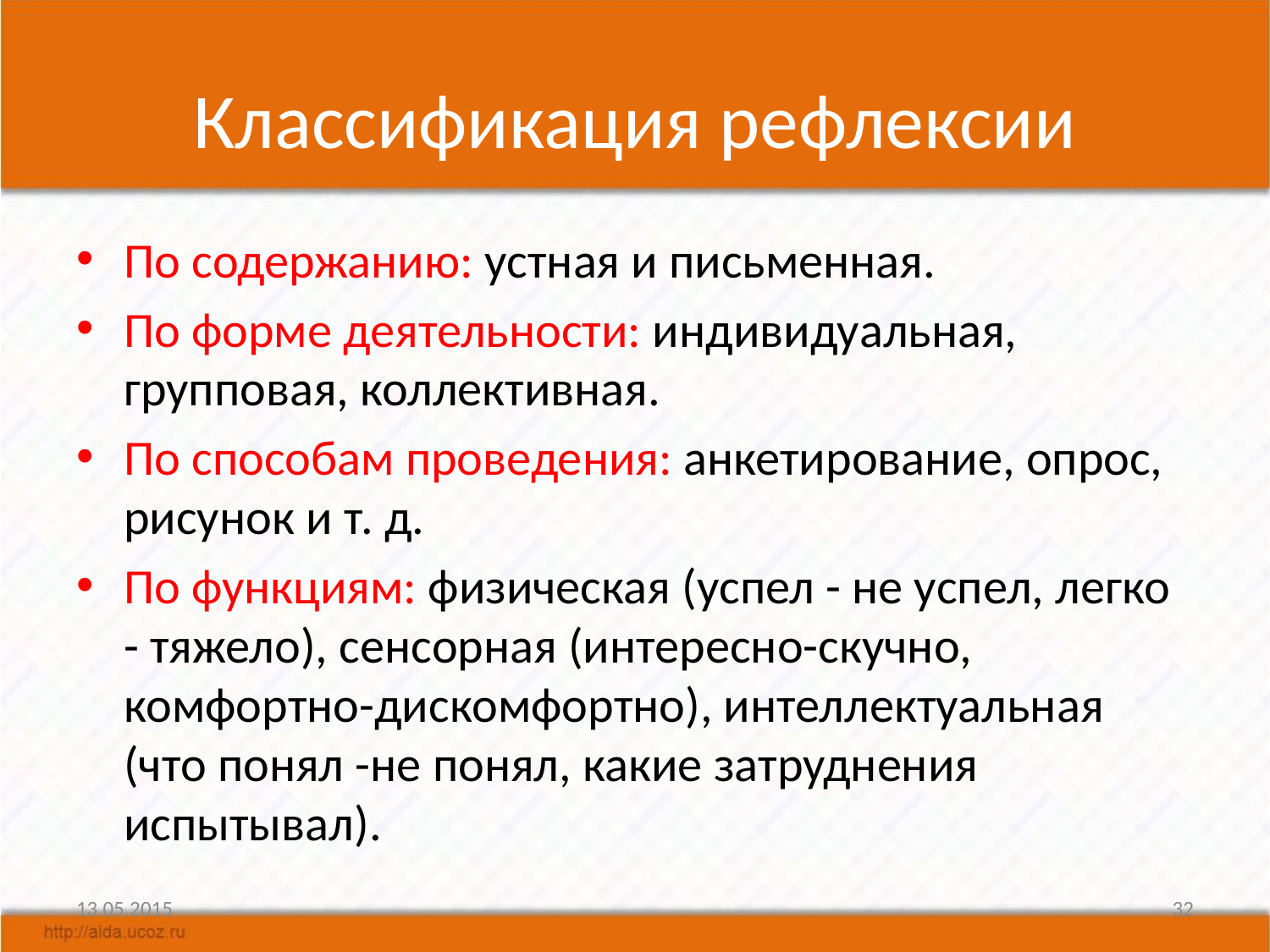

# Классификация рефлексии
По содержанию: устная и письменная.
По форме деятельности: индивидуальная, групповая, коллективная.
По способам проведения: анкетирование, опрос, рисунок и т. д.
По функциям: физическая (успел - не успел, легко - тяжело), сенсорная (интересно-скучно, комфортно-дискомфортно), интеллектуальная (что понял -не понял, какие затруднения испытывал).
13.05.2015
32